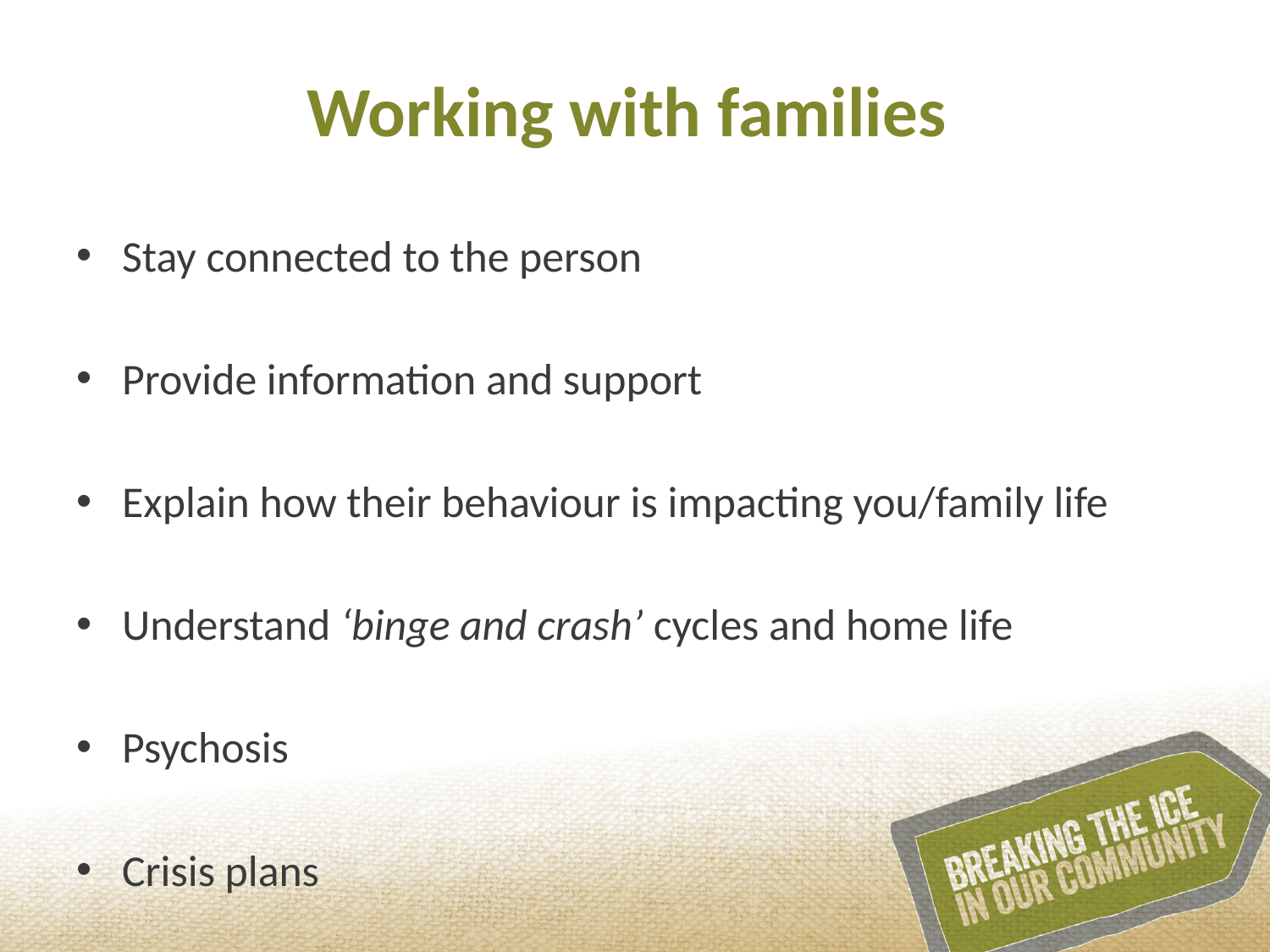

# Working with families
Stay connected to the person

Provide information and support

Explain how their behaviour is impacting you/family life

Understand ‘binge and crash’ cycles and home life

Psychosis

Crisis plans